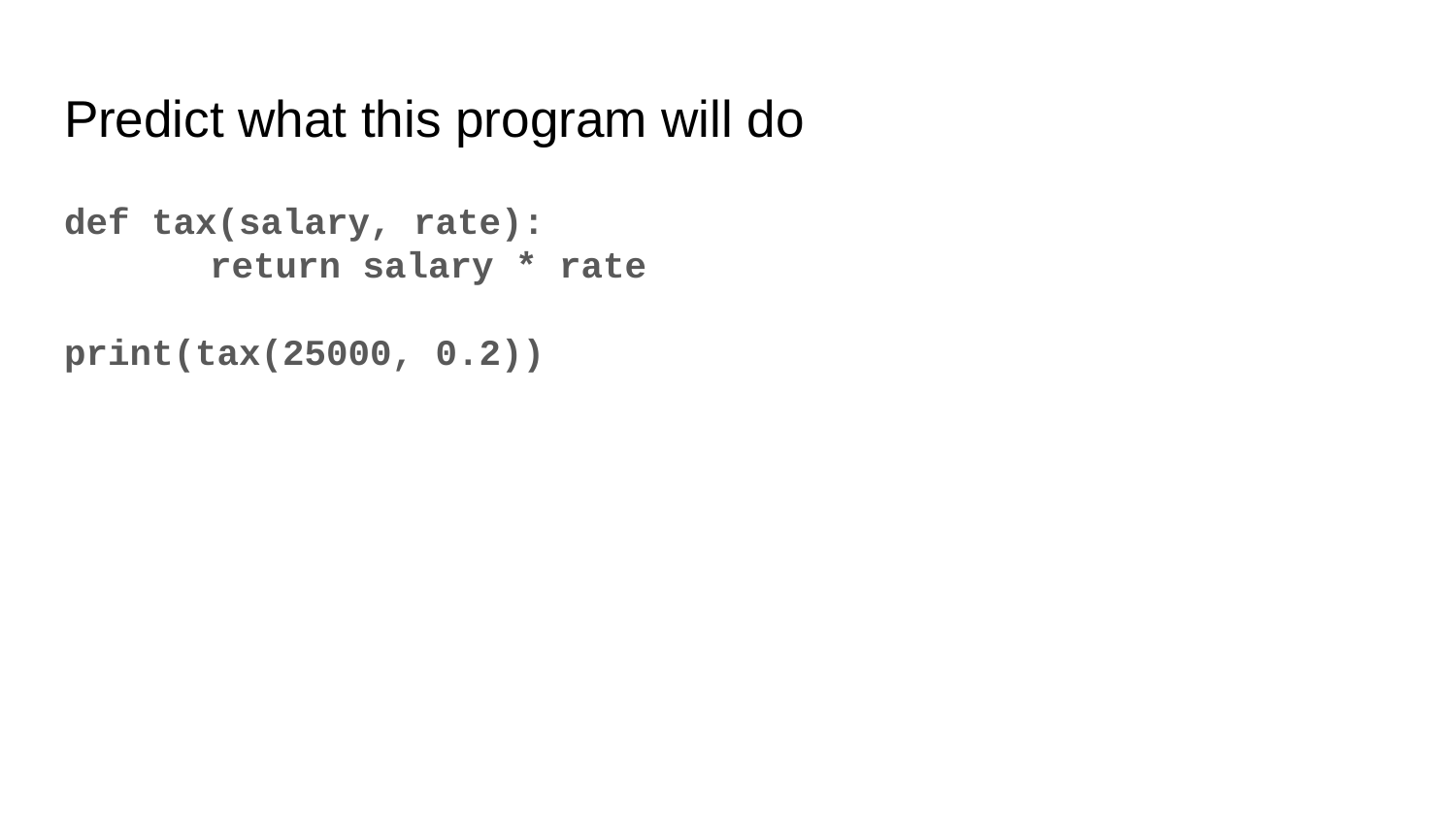

# Predict what this program will do
def tax(salary, rate):
	return salary * rate

print(tax(25000, 0.2))